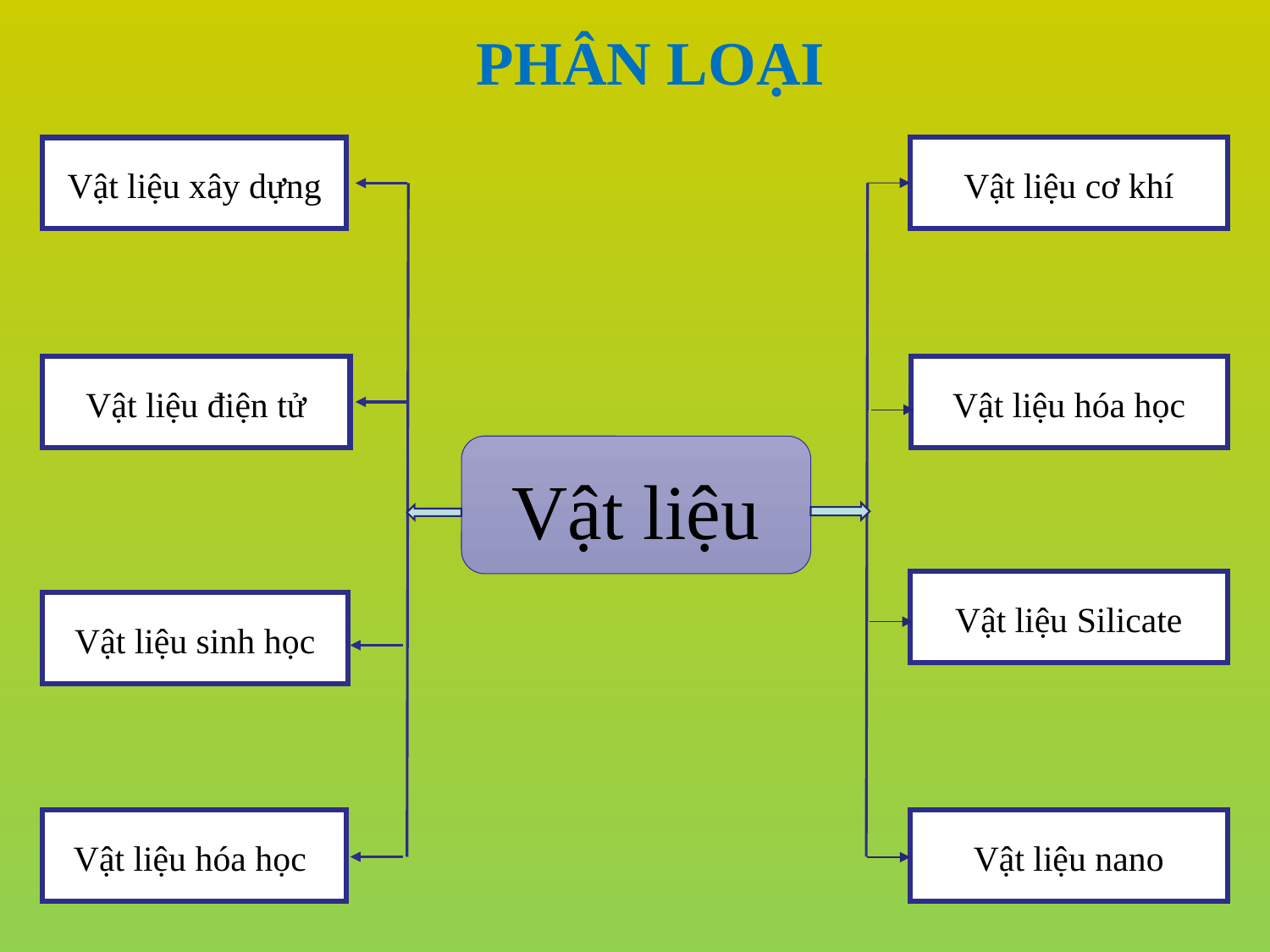

# PHÂN LOẠI
Vật liệu cơ khí
Vật liệu xây dựng
Vật liệu điện tử
Vật liệu hóa học
Vật liệu

Vật liệu Silicate
Vật liệu sinh học
Vật liệu hóa học
Vật liệu nano